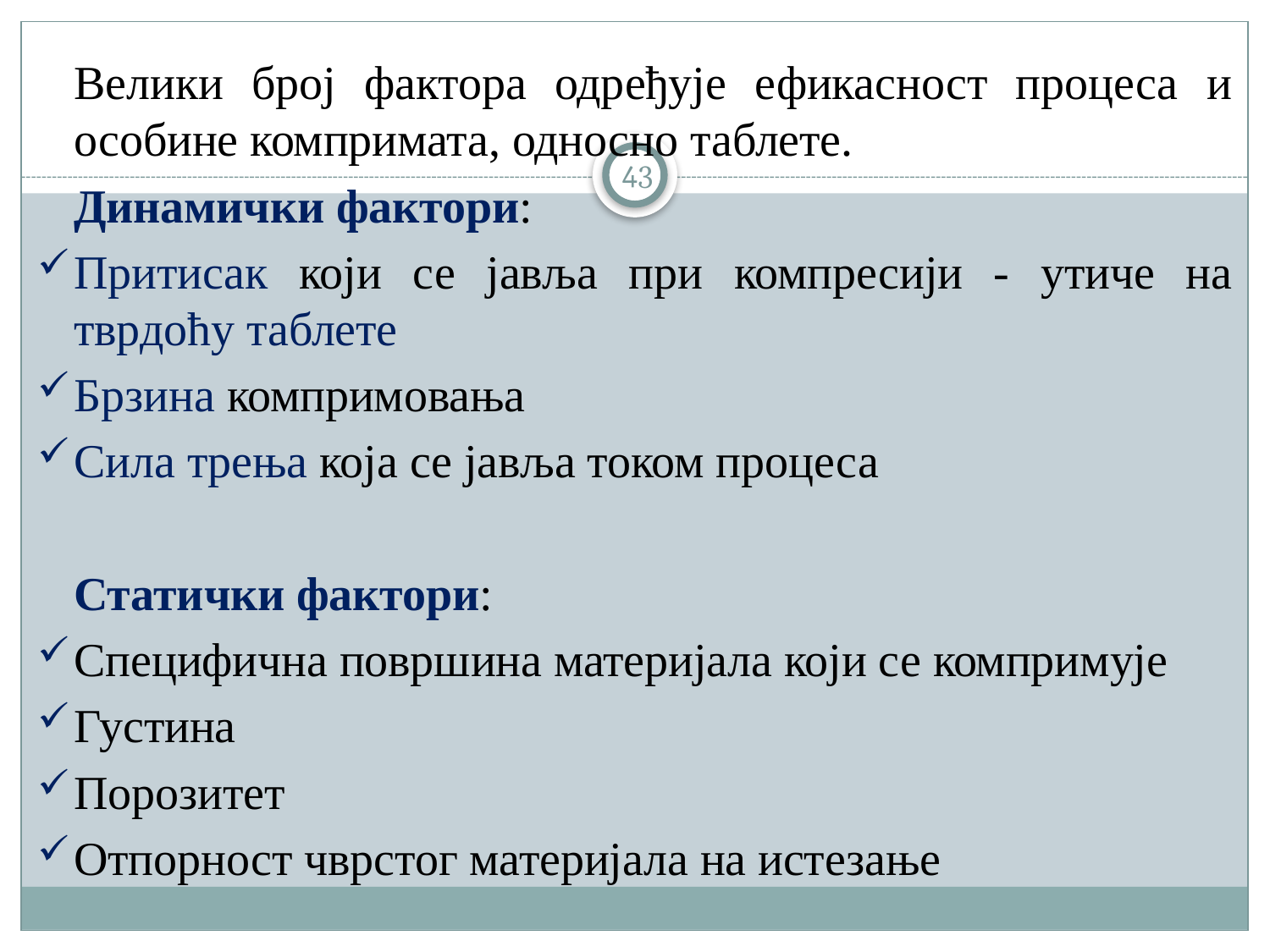

Велики број фактора одређује ефикасност процеса и особине компримата, односно таблете.
	Динамички фактори:
Притисак који се јавља при компресији - утиче на тврдоћу таблете
Брзина компримовања
Сила трења која се јавља током процеса

	Статички фактори:
Специфична површина материјала који се компримује
Густина
Порозитет
Отпорност чврстог материјала на истезање
43